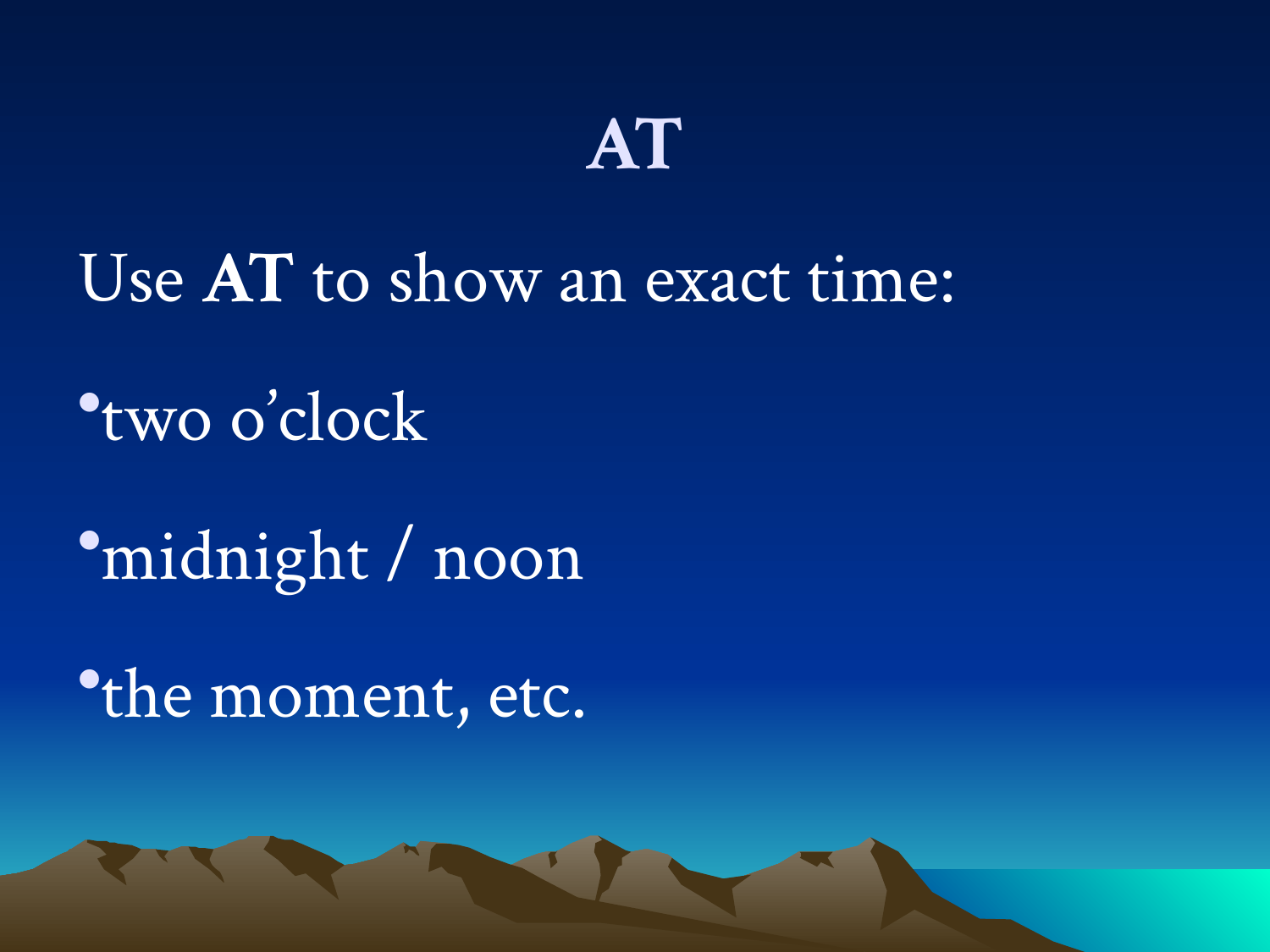

AT
Use AT to show an exact time:
two o’clock
midnight / noon
the moment, etc.